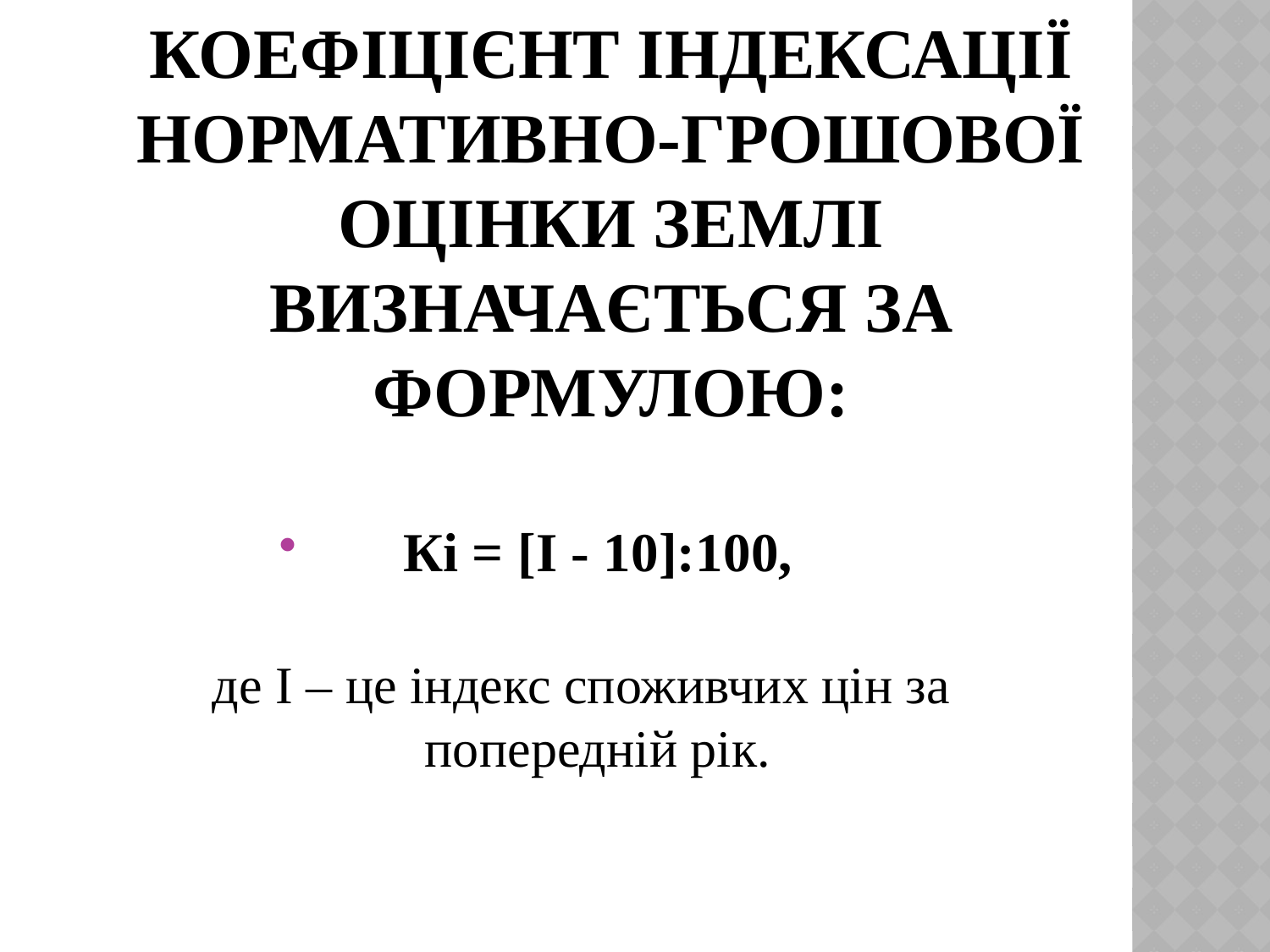

# Коефіцієнт індексації нормативно-грошової оцінки землі визначається за формулою:

Кi = [І - 10]:100,

де І – це індекс споживчих цін за попередній рік.